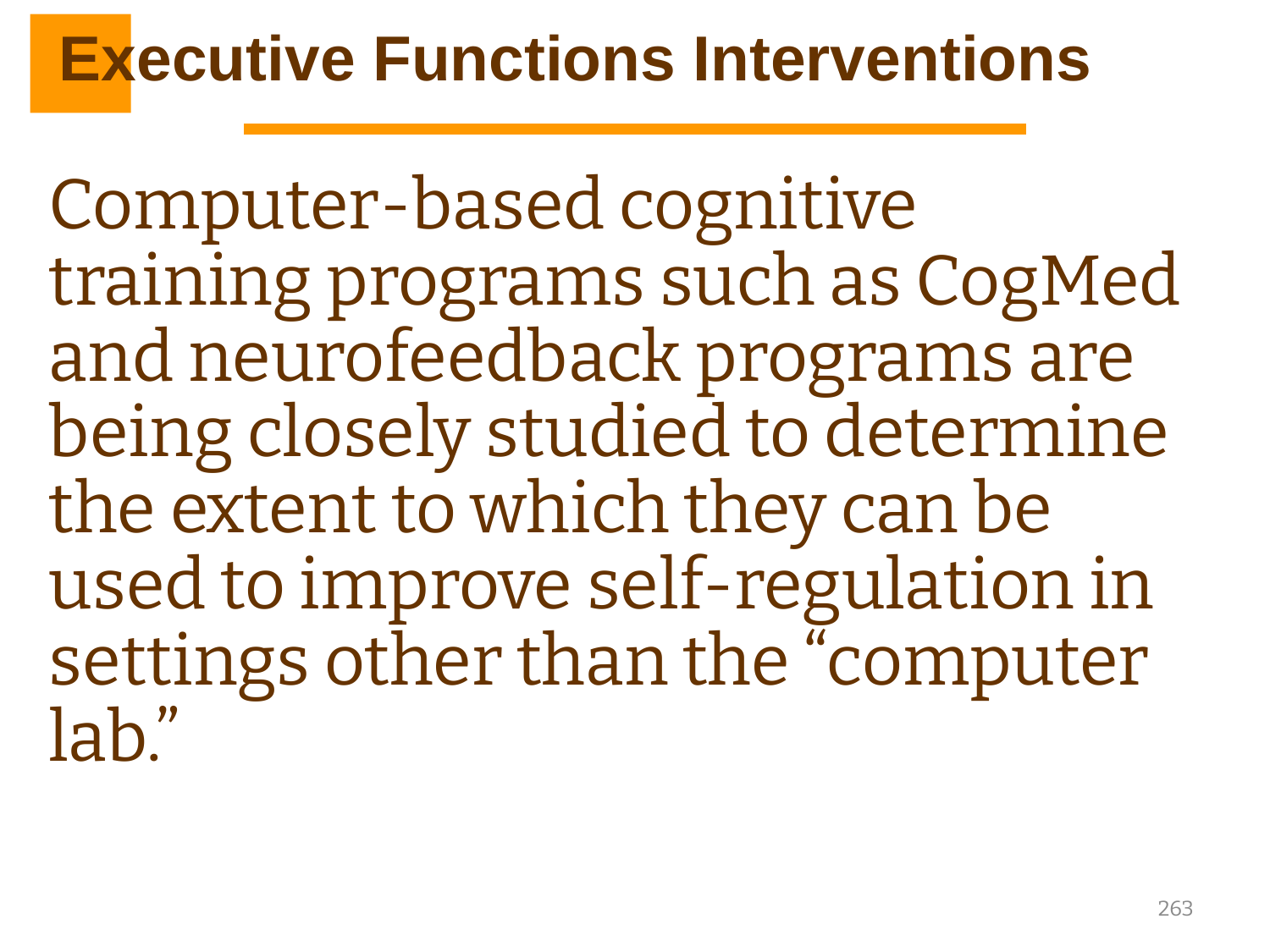

Executive Functions Interventions

Computer-based cognitive training programs such as CogMed and neurofeedback programs are being closely studied to determine the extent to which they can be used to improve self-regulation in settings other than the “computer lab.”
263